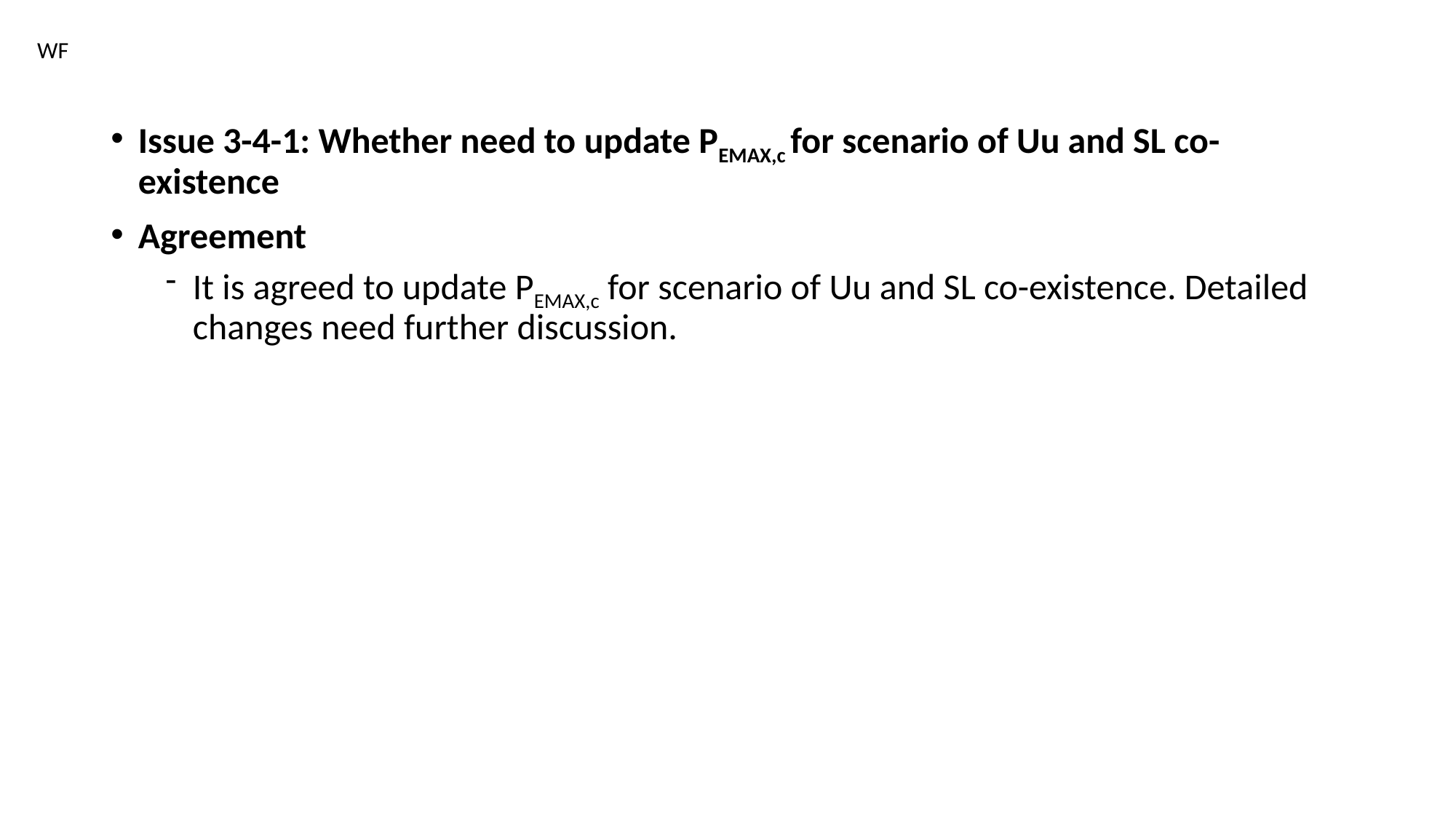

# WF
Issue 3-4-1: Whether need to update PEMAX,c for scenario of Uu and SL co-existence
Agreement
It is agreed to update PEMAX,c for scenario of Uu and SL co-existence. Detailed changes need further discussion.